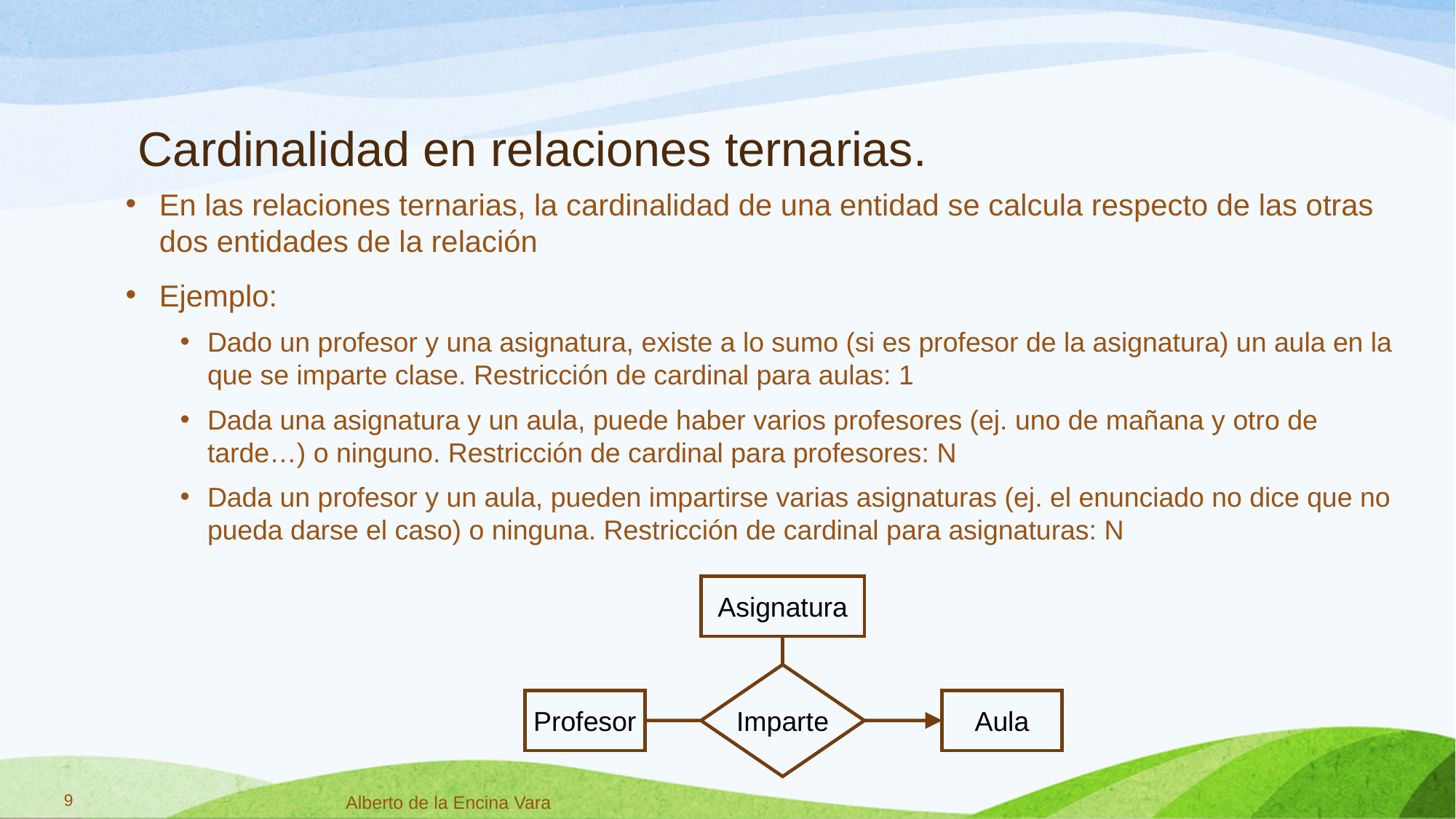

# Cardinalidad en relaciones ternarias.
En las relaciones ternarias, la cardinalidad de una entidad se calcula respecto de las otras dos entidades de la relación
Ejemplo:
Dado un profesor y una asignatura, existe a lo sumo (si es profesor de la asignatura) un aula en la que se imparte clase. Restricción de cardinal para aulas: 1
Dada una asignatura y un aula, puede haber varios profesores (ej. uno de mañana y otro de tarde…) o ninguno. Restricción de cardinal para profesores: N
Dada un profesor y un aula, pueden impartirse varias asignaturas (ej. el enunciado no dice que no pueda darse el caso) o ninguna. Restricción de cardinal para asignaturas: N

Asignatura
Imparte
Aula
Profesor
9
Alberto de la Encina Vara